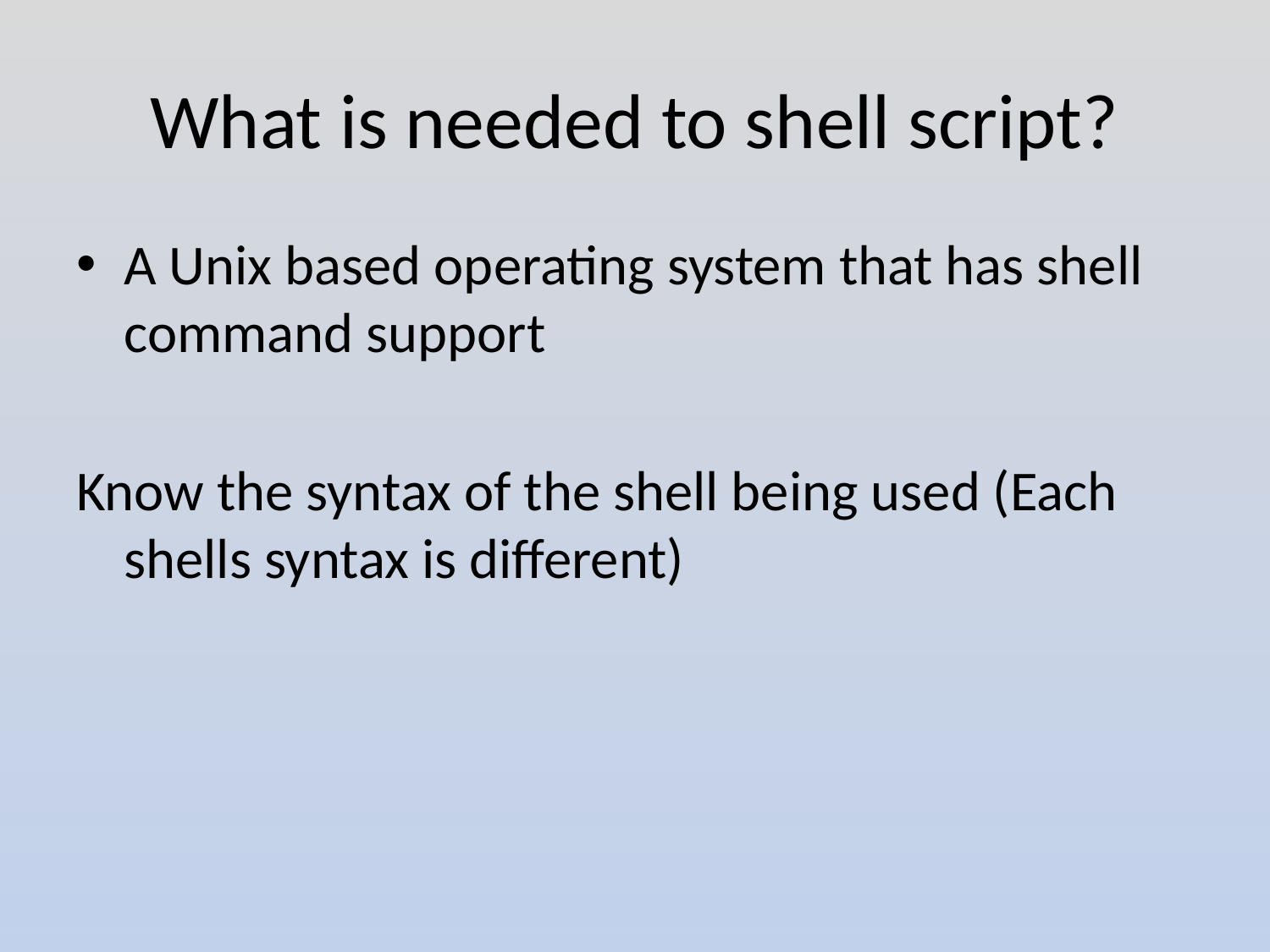

# What is needed to shell script?
A Unix based operating system that has shell command support

Know the syntax of the shell being used (Each shells syntax is different)